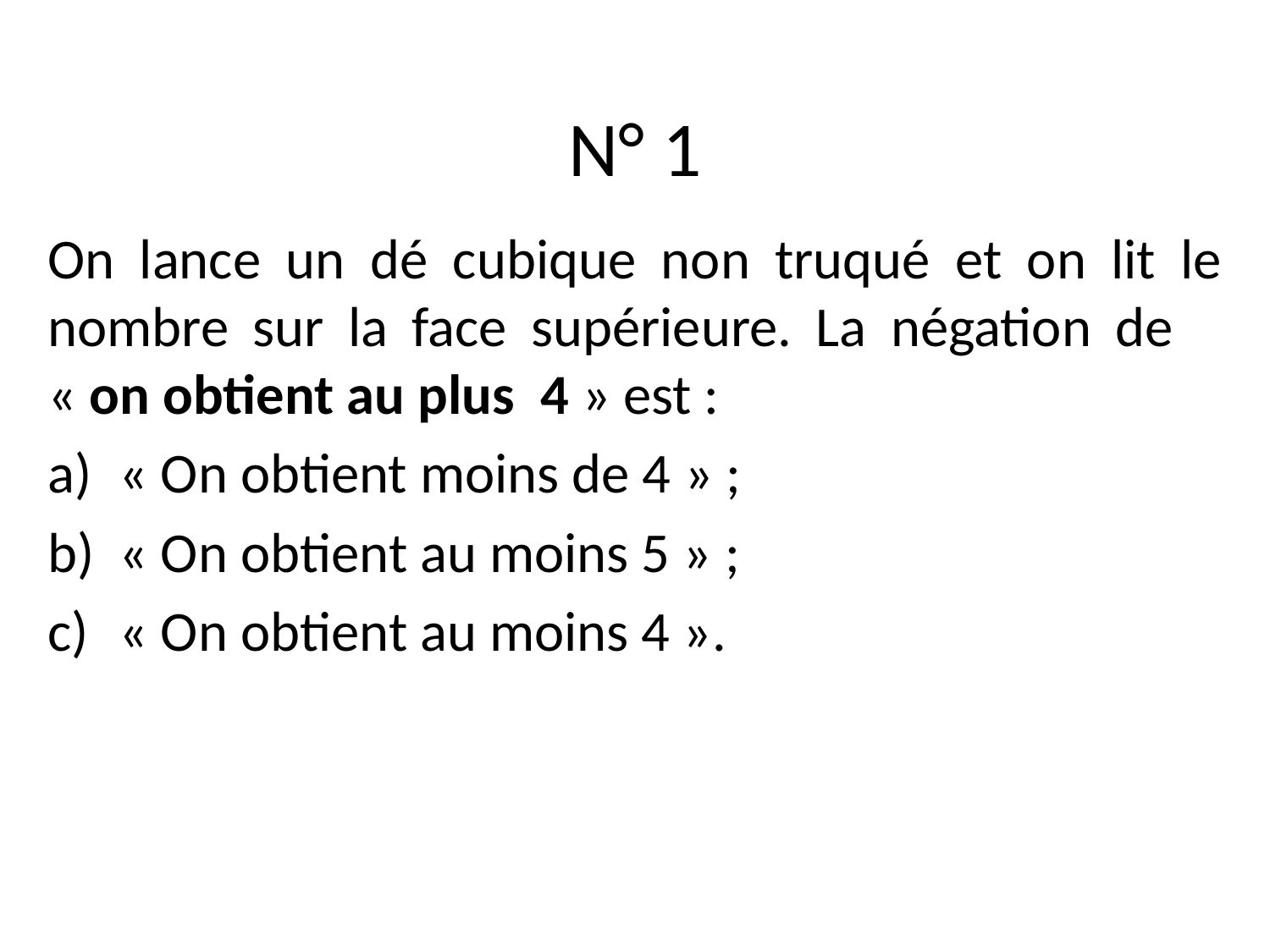

# N° 1
On lance un dé cubique non truqué et on lit le nombre sur la face supérieure. La négation de   « on obtient au plus  4 » est :
« On obtient moins de 4 » ;
« On obtient au moins 5 » ;
« On obtient au moins 4 ».